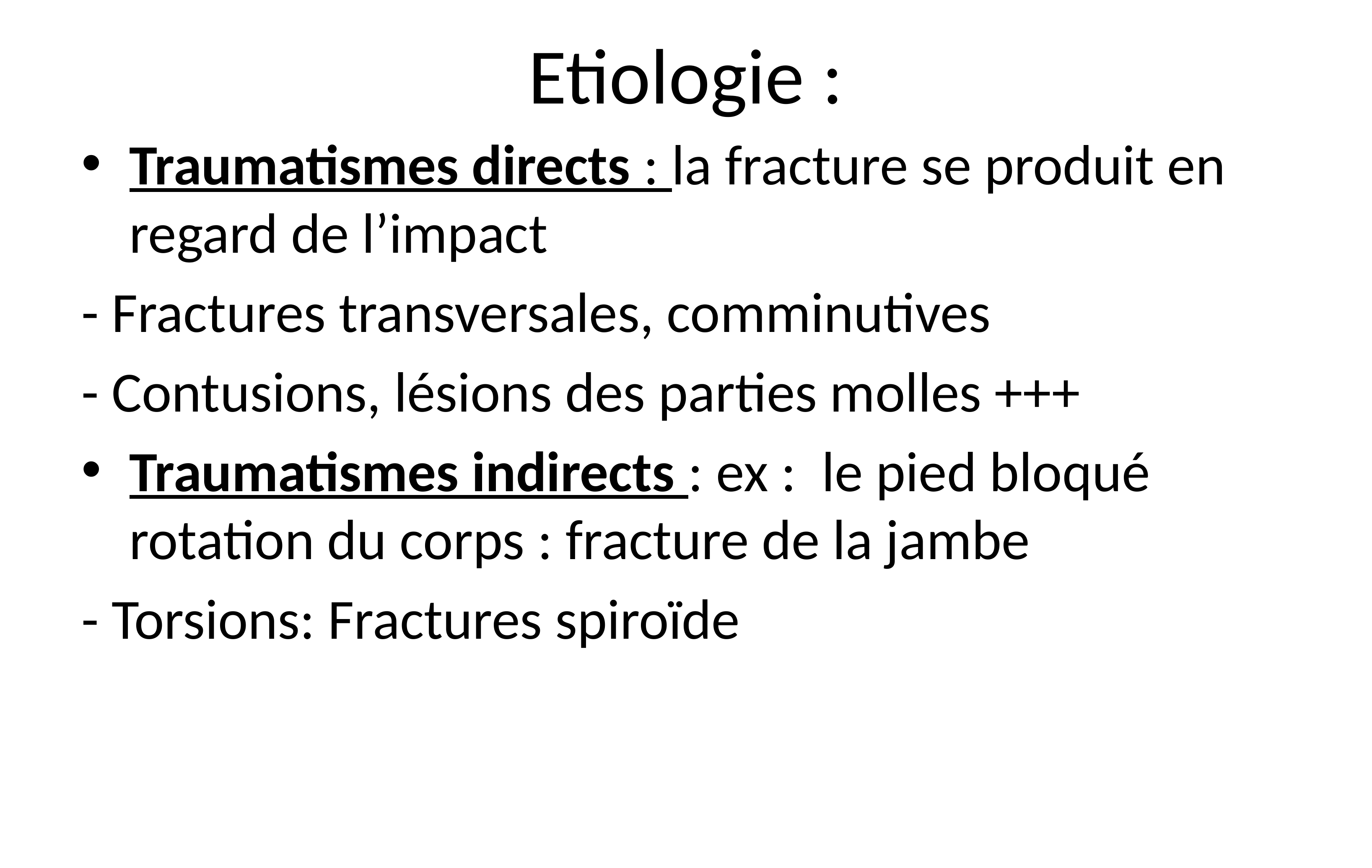

# Etiologie :
Traumatismes directs : la fracture se produit en regard de l’impact
- Fractures transversales, comminutives
- Contusions, lésions des parties molles +++
Traumatismes indirects : ex :  le pied bloqué rotation du corps : fracture de la jambe
- Torsions: Fractures spiroïde